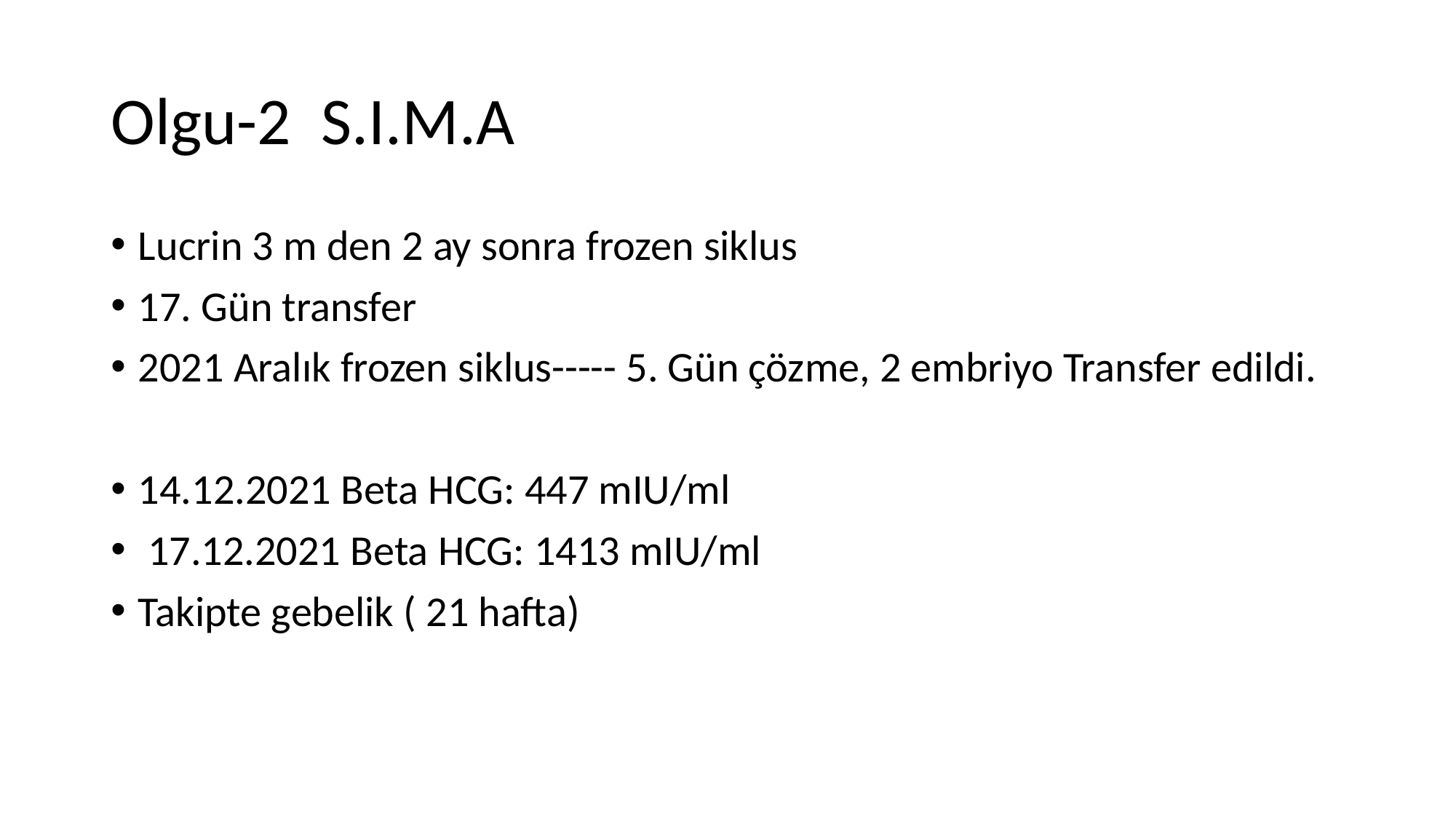

# Olgu-2  S.I.M.A
Lucrin 3 m den 2 ay sonra frozen siklus
17. Gün transfer
2021 Aralık frozen siklus----- 5. Gün çözme, 2 embriyo Transfer edildi.

14.12.2021 Beta HCG: 447 mIU/ml
 17.12.2021 Beta HCG: 1413 mIU/ml
Takipte gebelik ( 21 hafta)